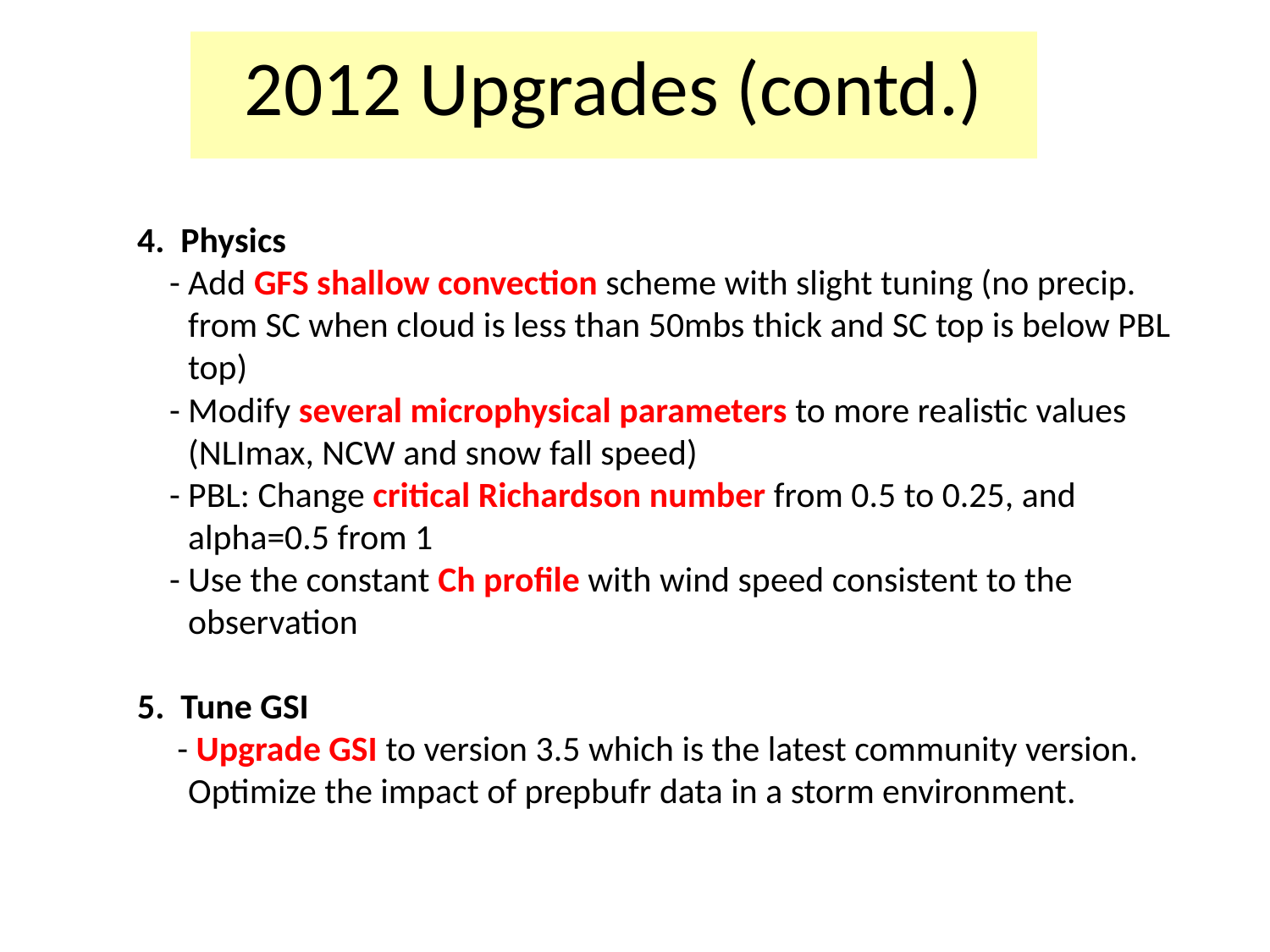

2012 Upgrades (contd.)
4.  Physics
    - Add GFS shallow convection scheme with slight tuning (no precip. from SC when cloud is less than 50mbs thick and SC top is below PBL top)
    - Modify several microphysical parameters to more realistic values (NLImax, NCW and snow fall speed)
    - PBL: Change critical Richardson number from 0.5 to 0.25, and alpha=0.5 from 1
    - Use the constant Ch profile with wind speed consistent to the observation

5.  Tune GSI
     - Upgrade GSI to version 3.5 which is the latest community version. Optimize the impact of prepbufr data in a storm environment.